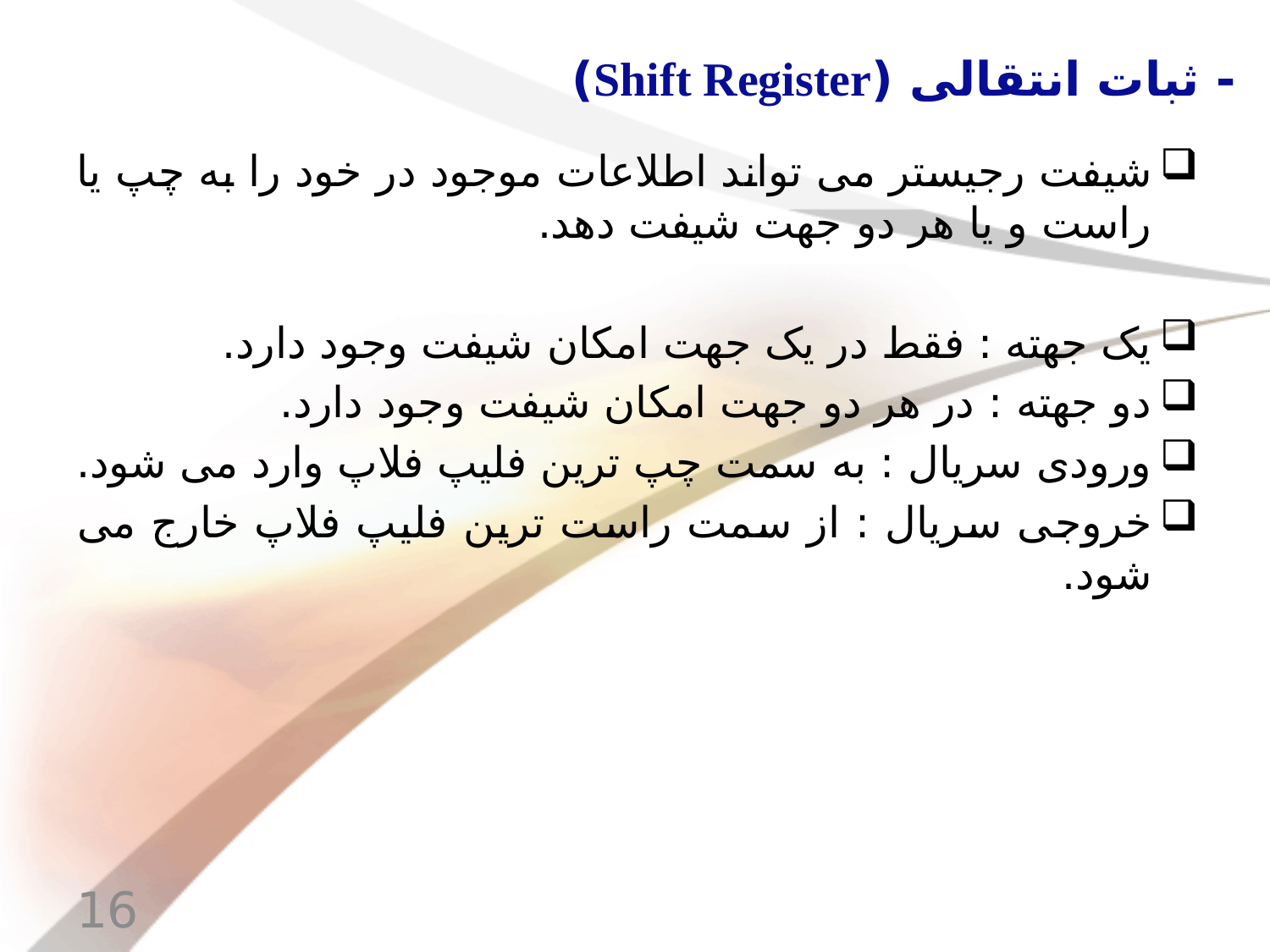

# - ثبات انتقالی (Shift Register)
شیفت رجیستر می تواند اطلاعات موجود در خود را به چپ یا راست و یا هر دو جهت شیفت دهد.

یک جهته : فقط در یک جهت امکان شیفت وجود دارد.
دو جهته : در هر دو جهت امکان شیفت وجود دارد.
ورودی سریال : به سمت چپ ترین فلیپ فلاپ وارد می شود.
خروجی سریال : از سمت راست ترین فلیپ فلاپ خارج می شود.
16